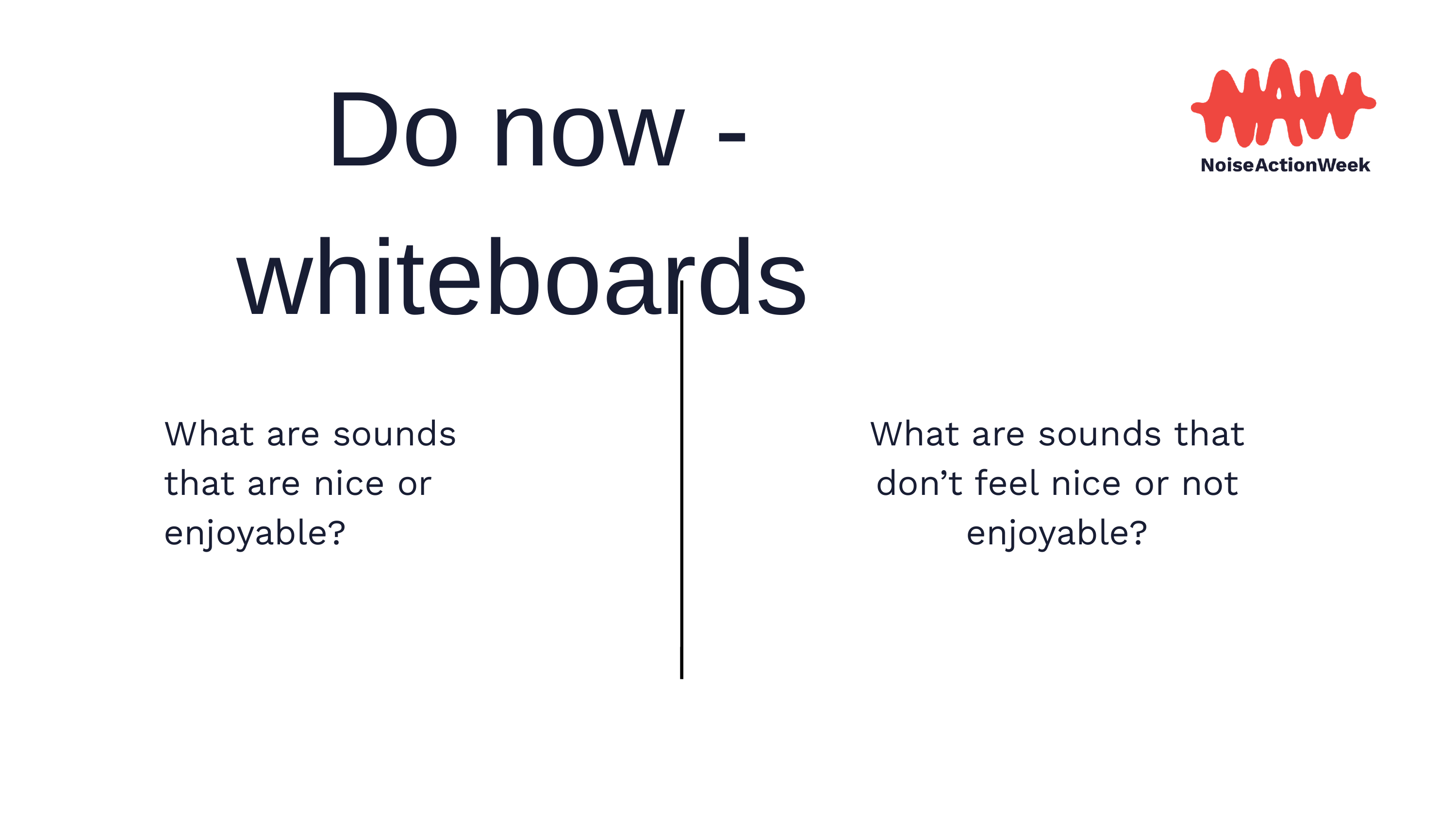

Do now - whiteboards

What are sounds that are nice or enjoyable?
What are sounds that don’t feel nice or not enjoyable?